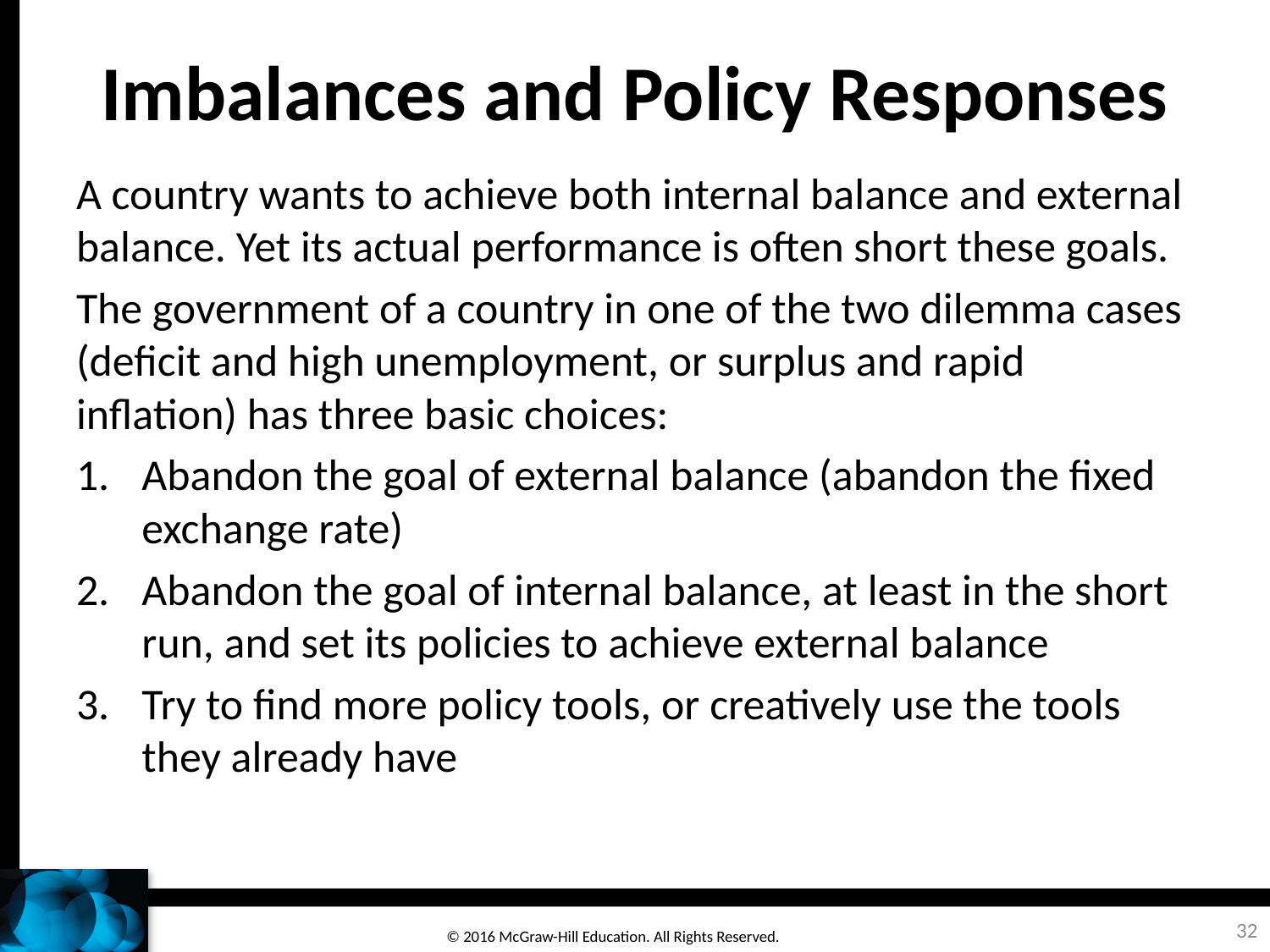

# Imbalances and Policy Responses
A country wants to achieve both internal balance and external balance. Yet its actual performance is often short these goals.
The government of a country in one of the two dilemma cases (deficit and high unemployment, or surplus and rapid inflation) has three basic choices:
Abandon the goal of external balance (abandon the fixed exchange rate)
Abandon the goal of internal balance, at least in the short run, and set its policies to achieve external balance
Try to find more policy tools, or creatively use the tools they already have
32
© 2016 McGraw-Hill Education. All Rights Reserved.